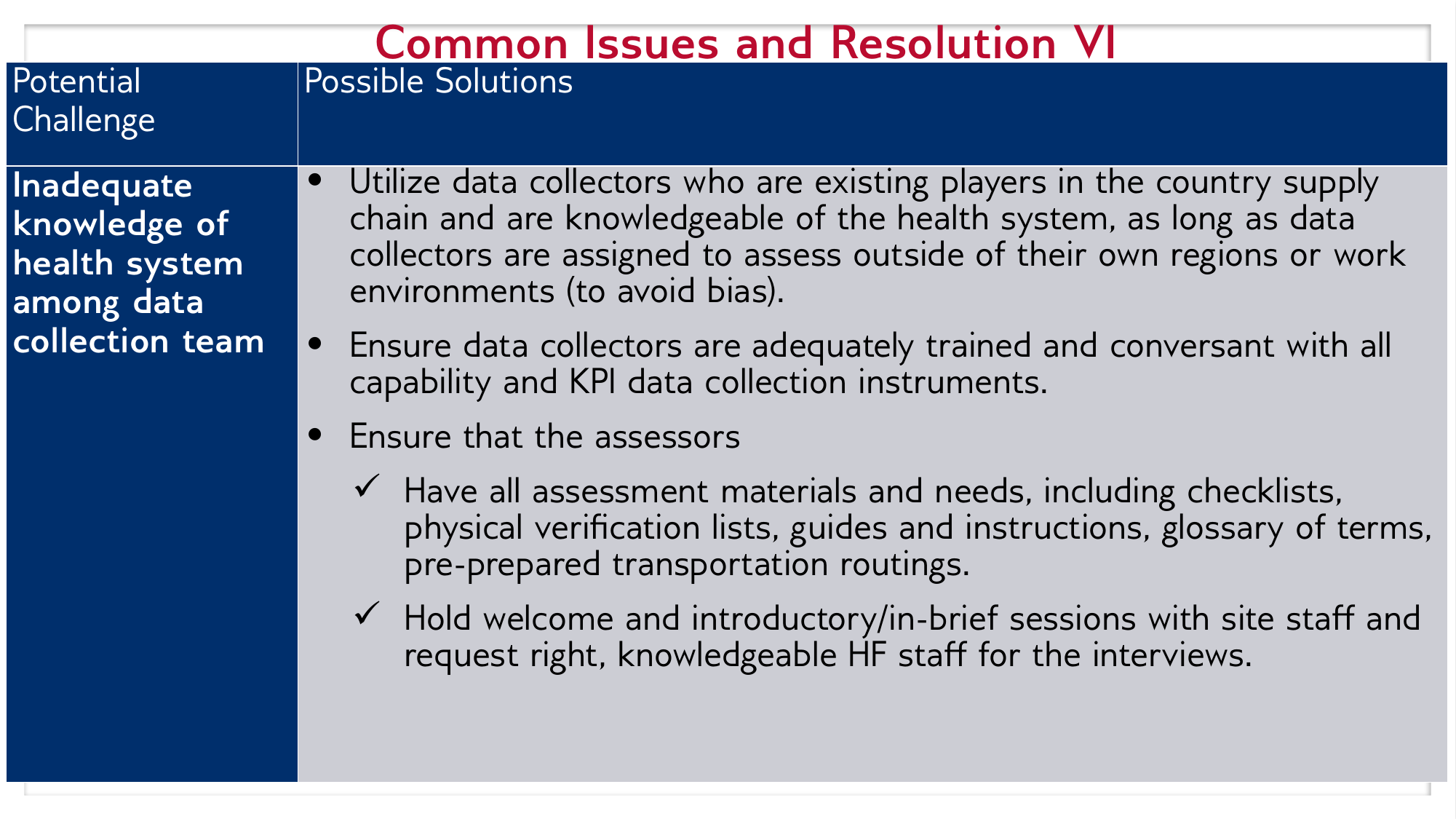

# Common Issues and Resolution VI
| Potential Challenge | Possible Solutions |
| --- | --- |
| Inadequate knowledge of health system among data collection team | Utilize data collectors who are existing players in the country supply chain and are knowledgeable of the health system, as long as data collectors are assigned to assess outside of their own regions or work environments (to avoid bias). Ensure data collectors are adequately trained and conversant with all capability and KPI data collection instruments. Ensure that the assessors Have all assessment materials and needs, including checklists, physical verification lists, guides and instructions, glossary of terms, pre-prepared transportation routings. Hold welcome and introductory/in-brief sessions with site staff and request right, knowledgeable HF staff for the interviews. |